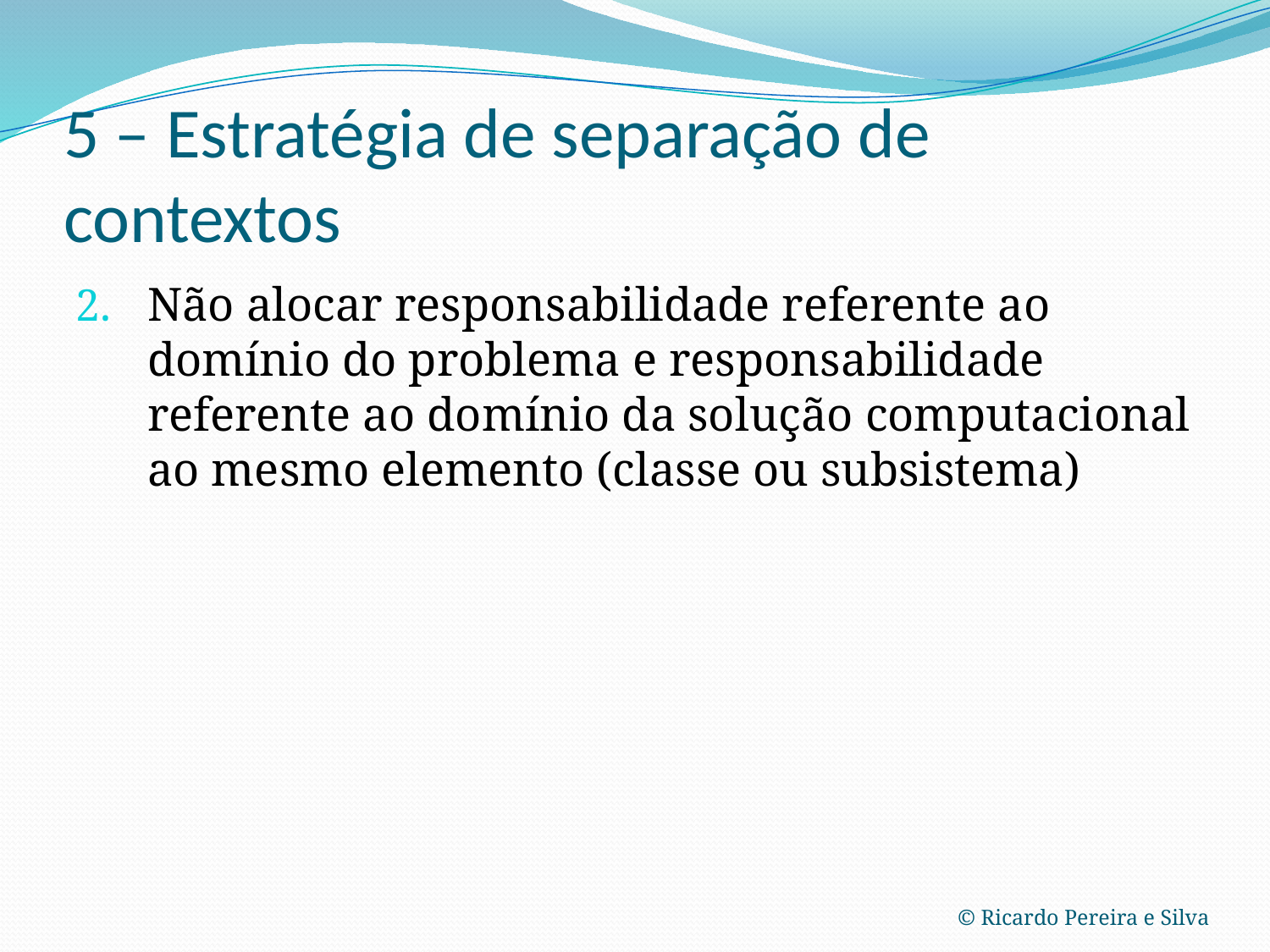

# 5 – Estratégia de separação de contextos
Não alocar responsabilidade referente ao domínio do problema e responsabilidade referente ao domínio da solução computacional ao mesmo elemento (classe ou subsistema)
© Ricardo Pereira e Silva